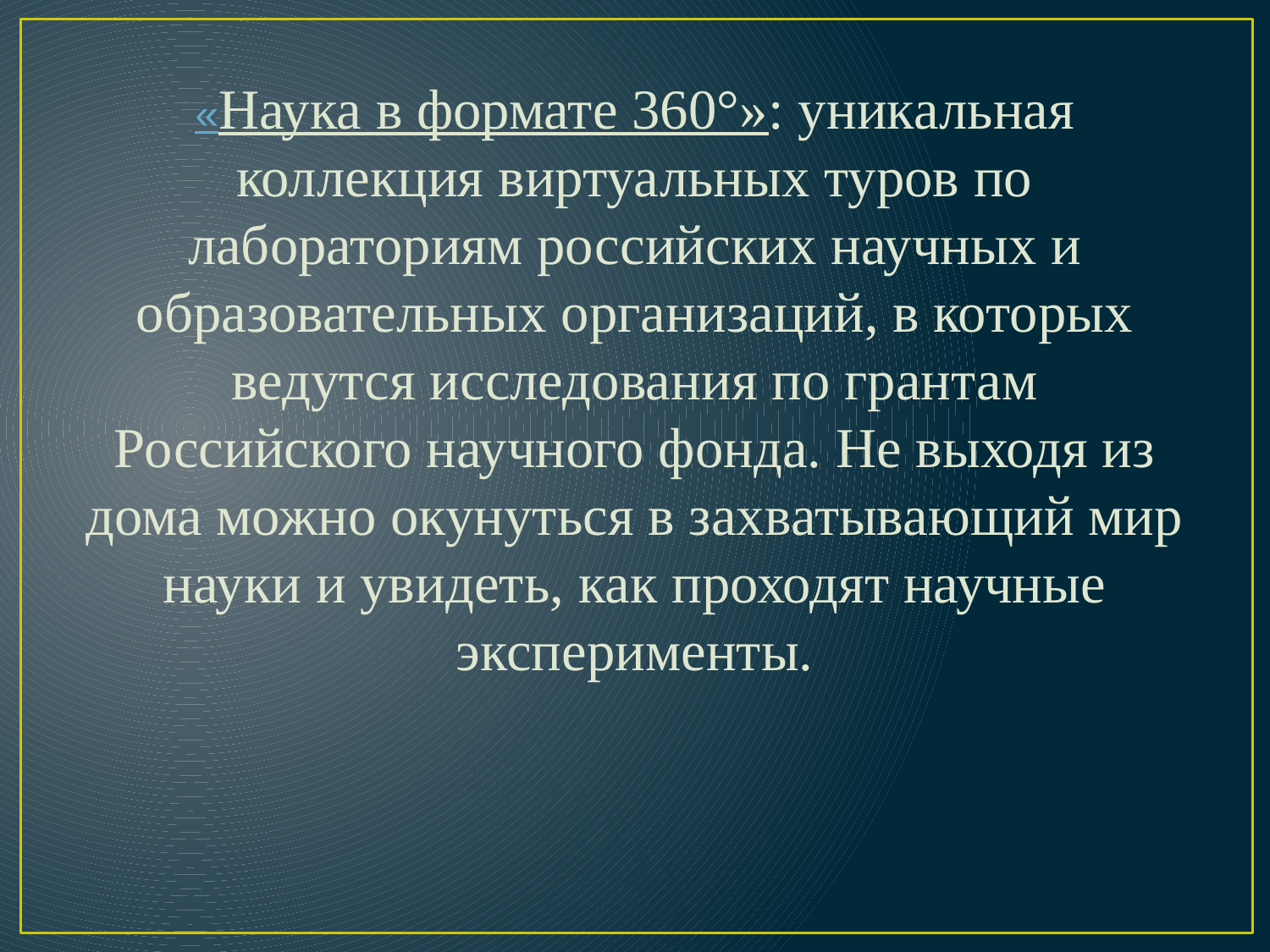

«Наука в формате 360°»: уникальная коллекция виртуальных туров по лабораториям российских научных и образовательных организаций, в которых ведутся исследования по грантам Российского научного фонда. Не выходя из дома можно окунуться в захватывающий мир науки и увидеть, как проходят научные эксперименты.